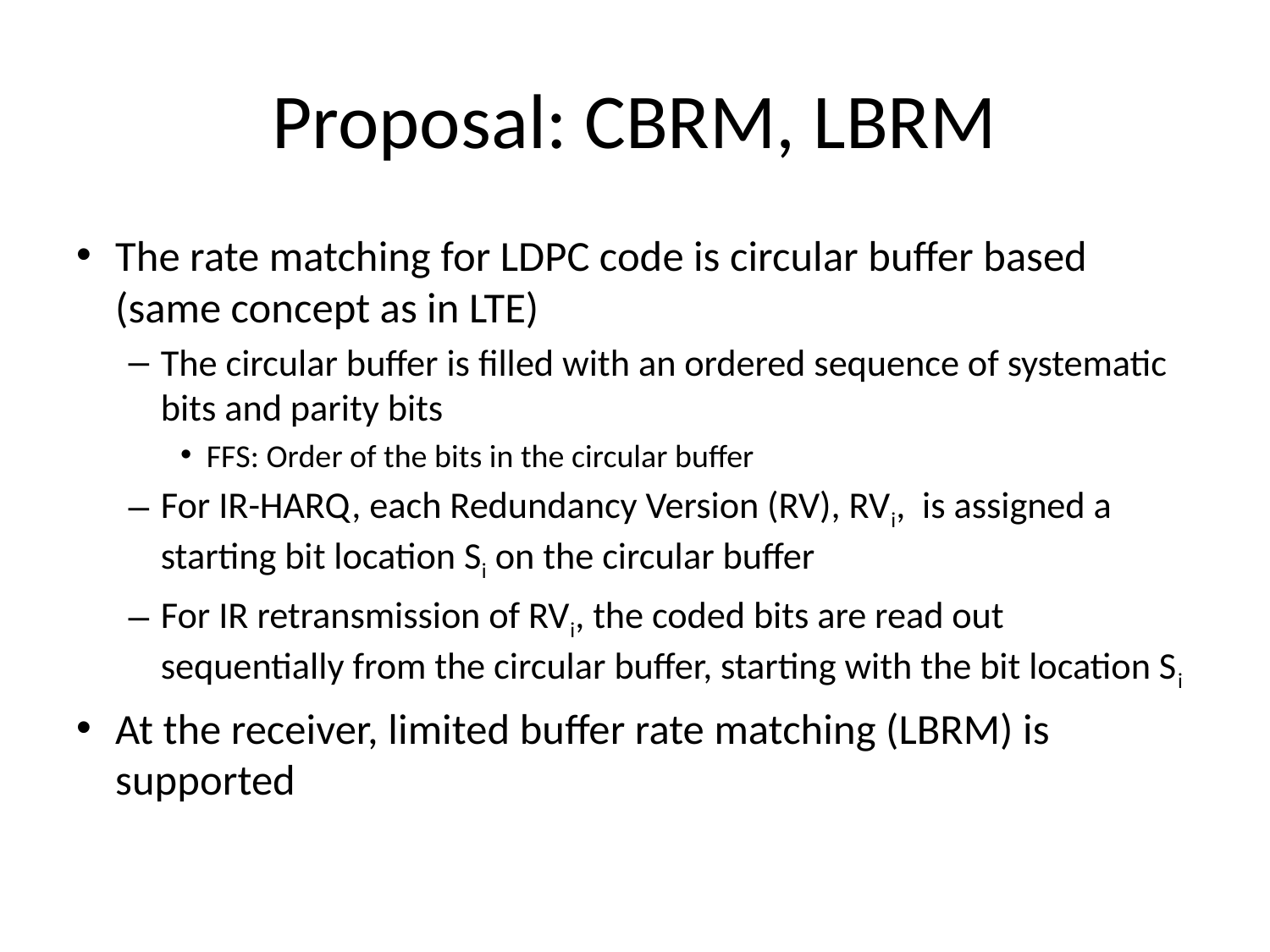

# Proposal: CBRM, LBRM
The rate matching for LDPC code is circular buffer based (same concept as in LTE)
The circular buffer is filled with an ordered sequence of systematic bits and parity bits
FFS: Order of the bits in the circular buffer
For IR-HARQ, each Redundancy Version (RV), RVi,  is assigned a starting bit location Si on the circular buffer
For IR retransmission of RVi, the coded bits are read out sequentially from the circular buffer, starting with the bit location Si
At the receiver, limited buffer rate matching (LBRM) is supported